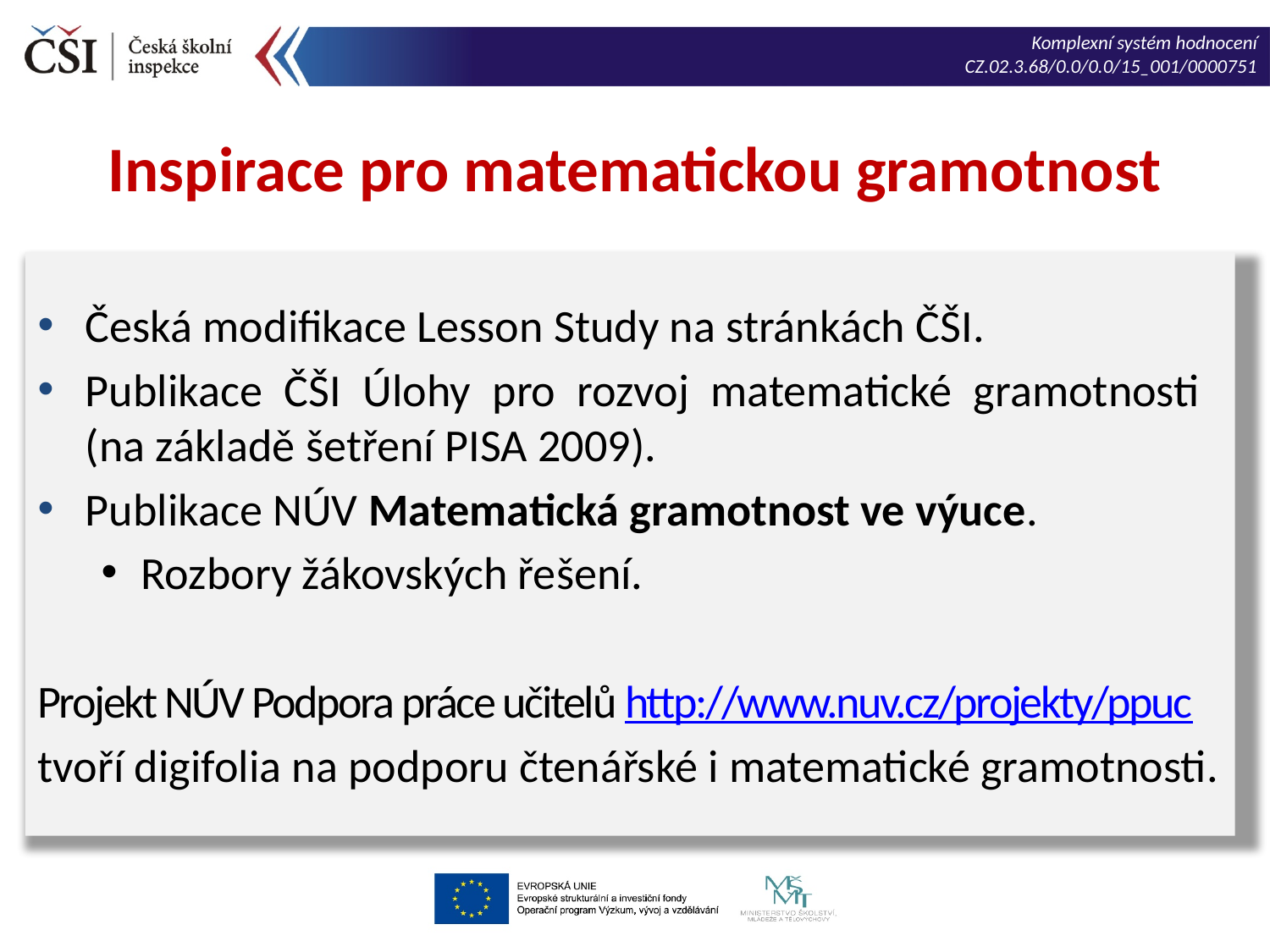

Inspirace pro matematickou gramotnost
Česká modifikace Lesson Study na stránkách ČŠI.
Publikace ČŠI Úlohy pro rozvoj matematické gramotnosti
(na základě šetření PISA 2009).
Publikace NÚV Matematická gramotnost ve výuce.
Rozbory žákovských řešení.

Projekt NÚV Podpora práce učitelů http://www.nuv.cz/projekty/ppuc
tvoří digifolia na podporu čtenářské i matematické gramotnosti.